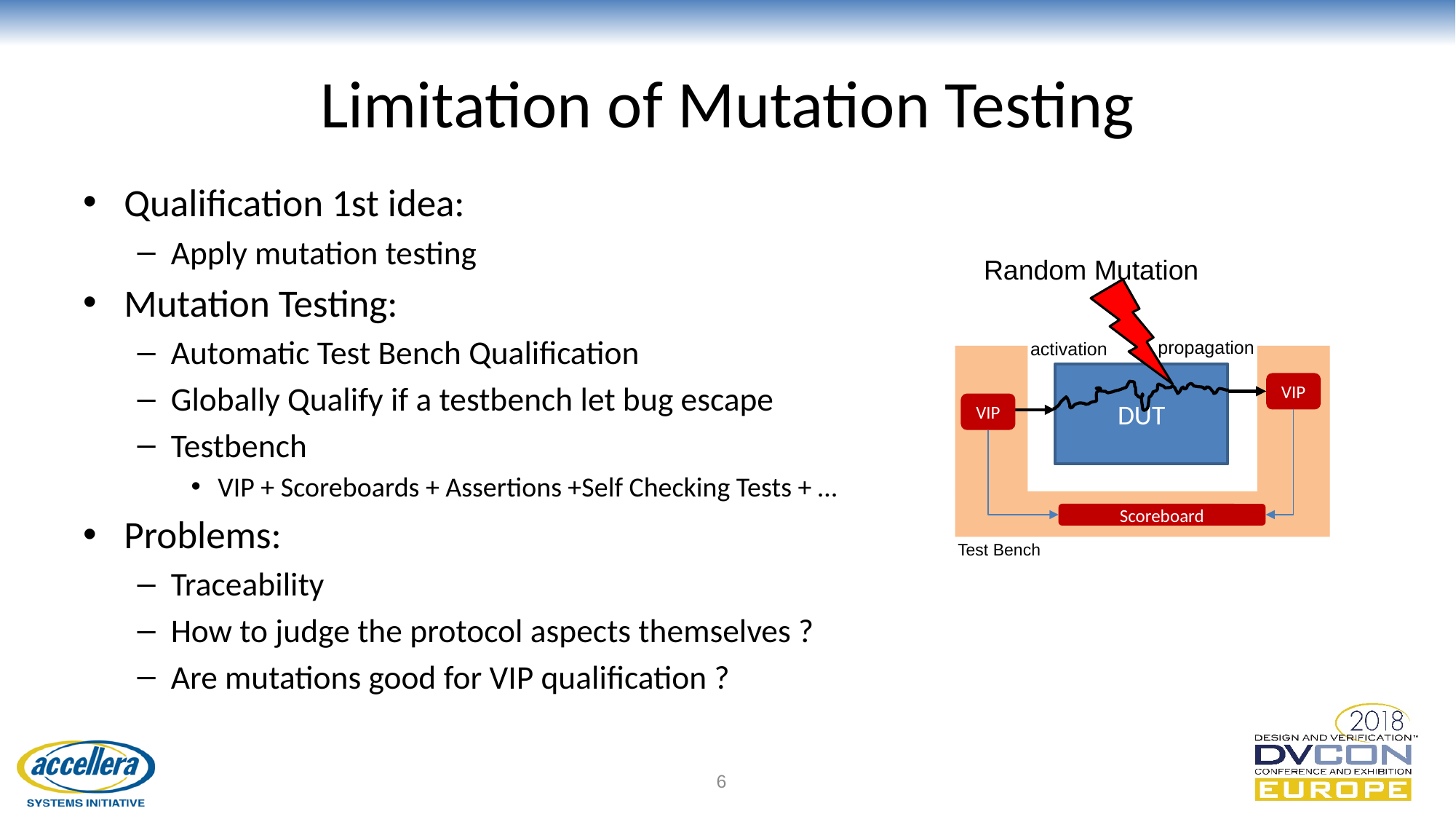

# Limitation of Mutation Testing
Qualification 1st idea:
Apply mutation testing
Mutation Testing:
Automatic Test Bench Qualification
Globally Qualify if a testbench let bug escape
Testbench
VIP + Scoreboards + Assertions +Self Checking Tests + …
Problems:
Traceability
How to judge the protocol aspects themselves ?
Are mutations good for VIP qualification ?
Random Mutation

propagation
activation

DUT
VIP

VIP

Scoreboard
Test Bench
6